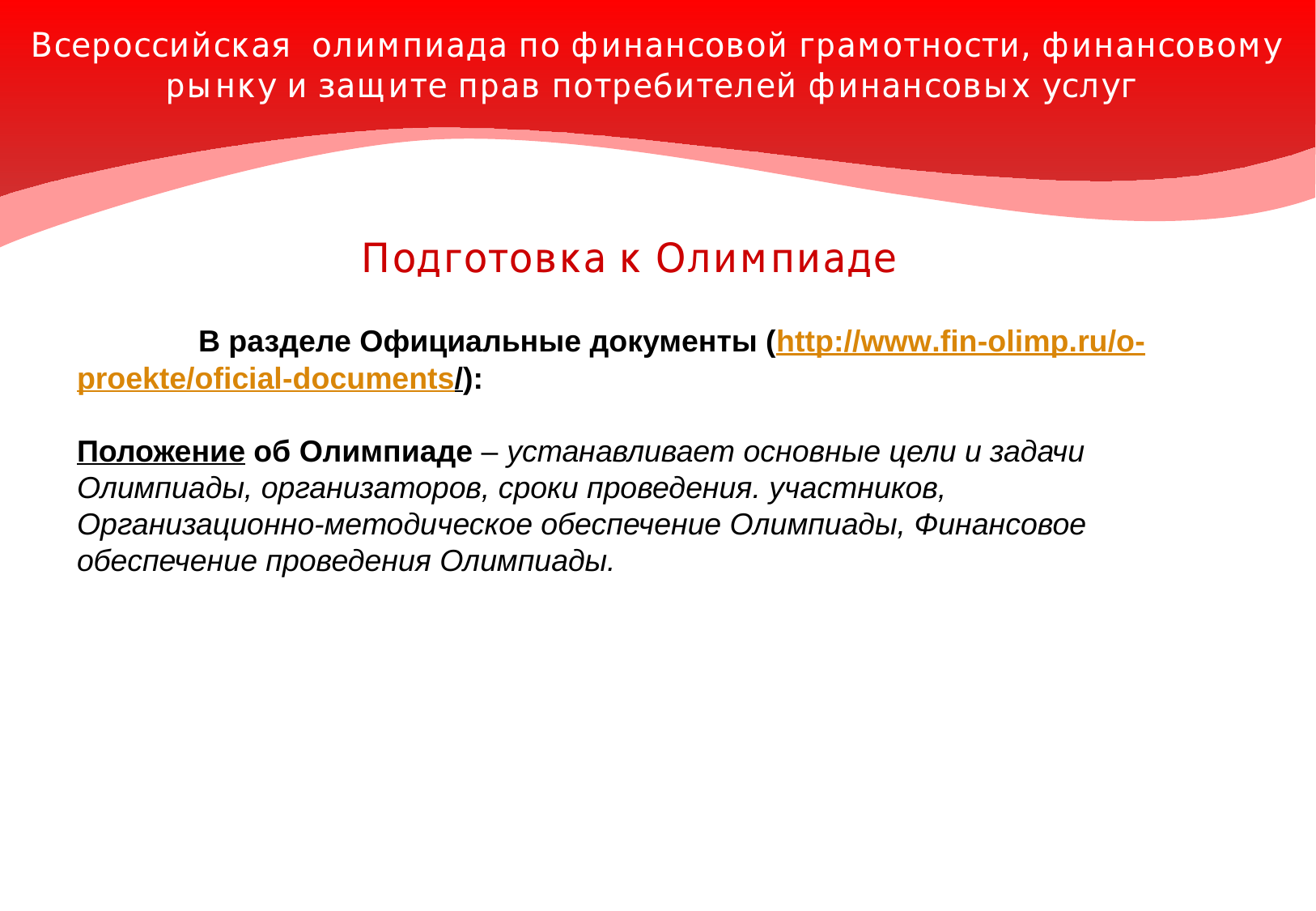

Всероссийская  олимпиада по финансовой грамотности, финансовому рынку и защите прав потребителей финансовых услуг
Подготовка к Олимпиаде
	В разделе Официальные документы (http://www.fin-olimp.ru/o-proekte/oficial-documents/):

Положение об Олимпиаде – устанавливает основные цели и задачи Олимпиады, организаторов, сроки проведения. участников, Организационно-методическое обеспечение Олимпиады, Финансовое обеспечение проведения Олимпиады.